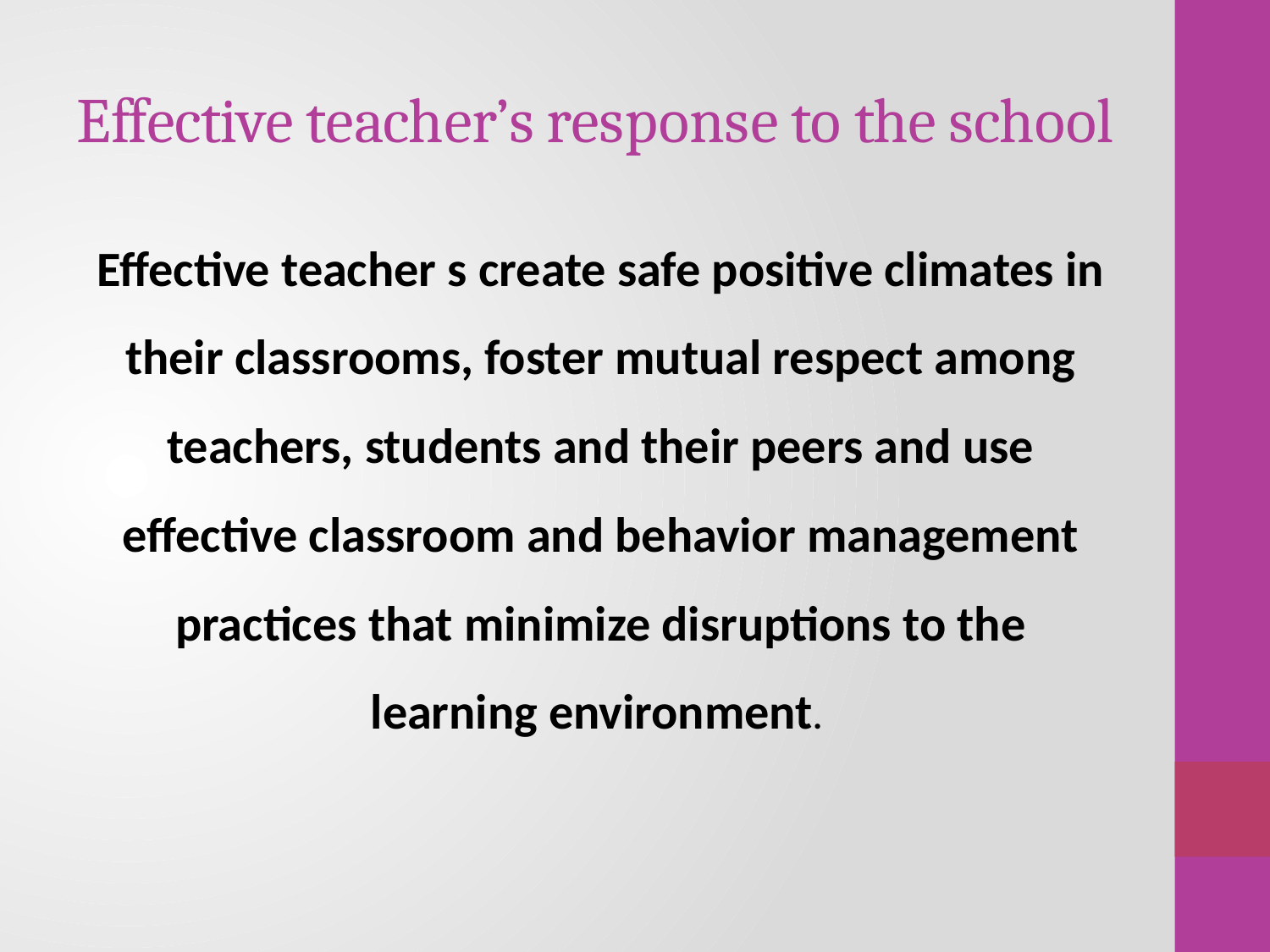

# Effective teacher’s response to the school
Effective teacher s create safe positive climates in their classrooms, foster mutual respect among teachers, students and their peers and use effective classroom and behavior management practices that minimize disruptions to the learning environment.